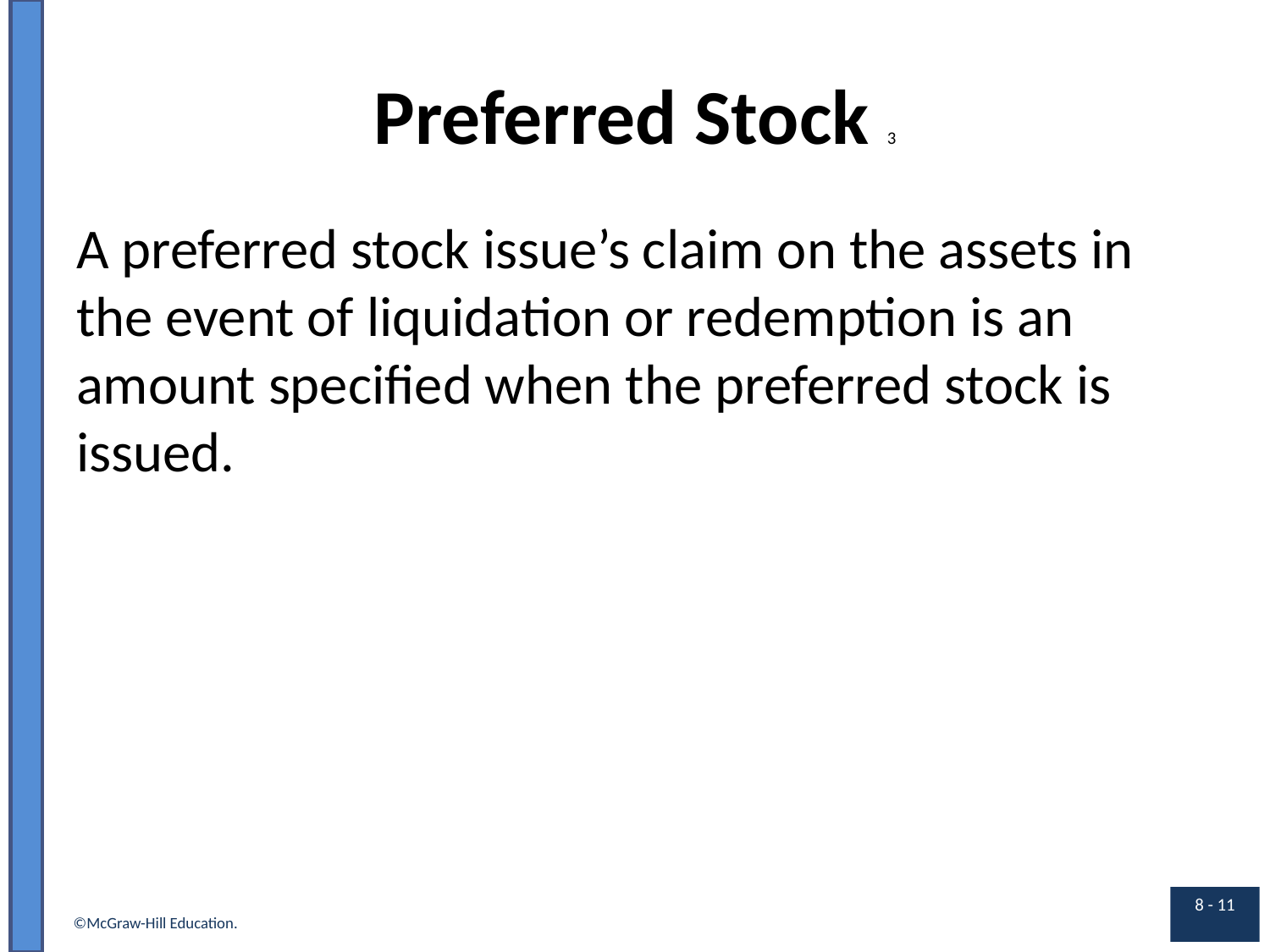

# Preferred Stock 3
A preferred stock issue’s claim on the assets in the event of liquidation or redemption is an amount specified when the preferred stock is issued.